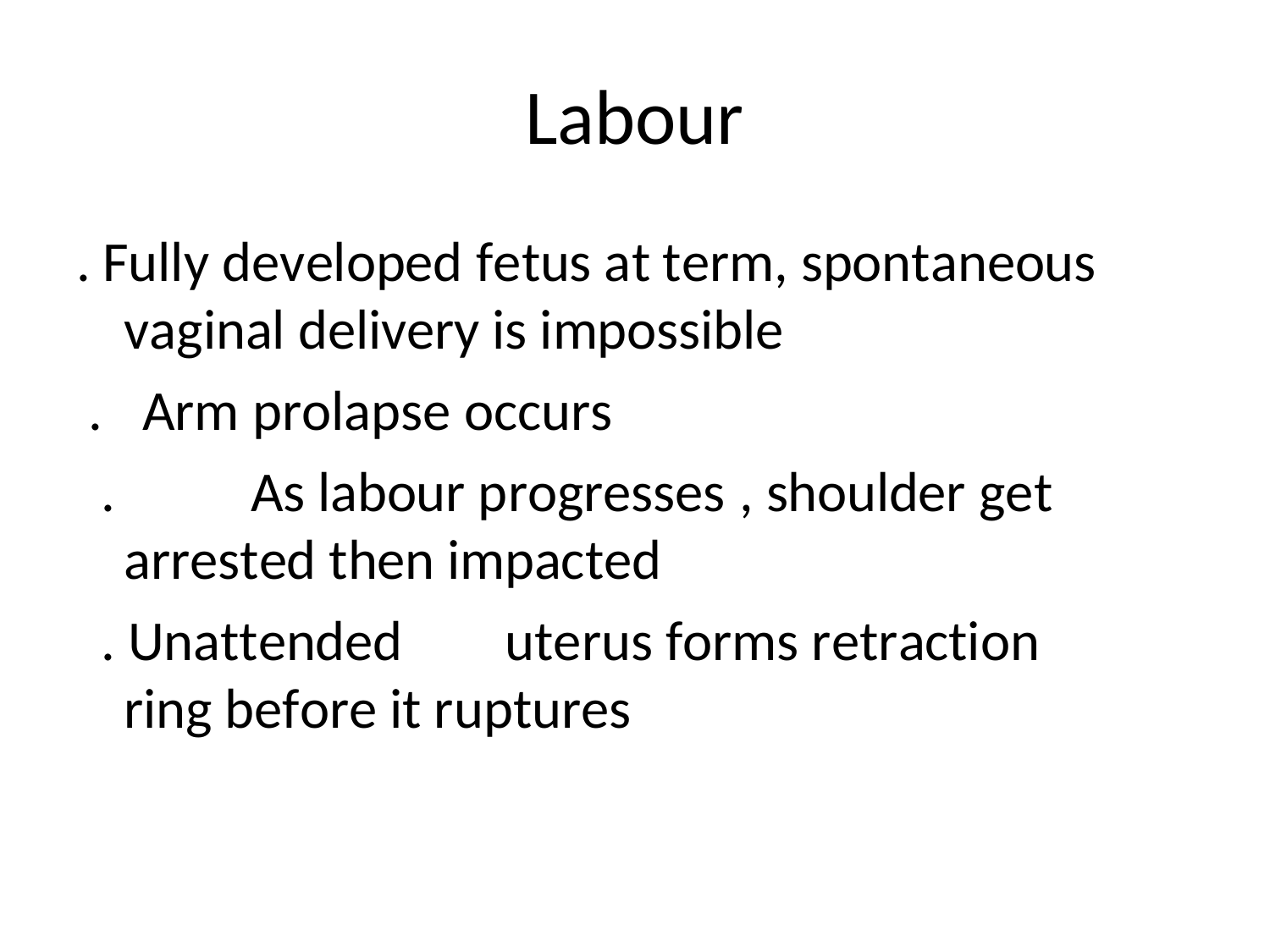

# Labour
. Fully developed fetus at term, spontaneous
vaginal delivery is impossible

.	Arm prolapse occurs

.		As labour progresses , shoulder get arrested then impacted

. Unattended	uterus forms retraction ring before it ruptures